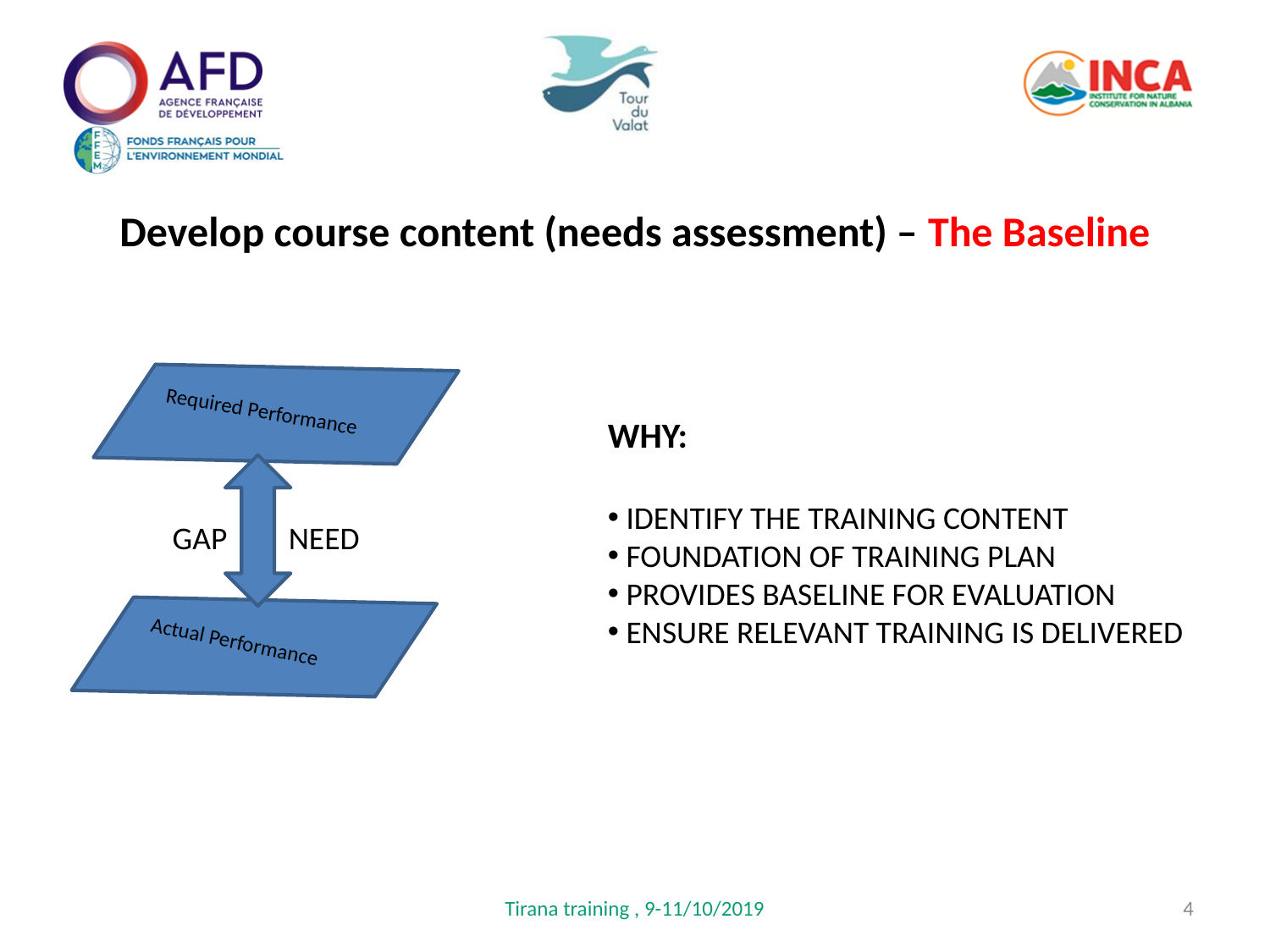

Develop course content (needs assessment) – The Baseline

Required Performance

Actual Performance
GAP
NEED
WHY:

 IDENTIFY THE TRAINING CONTENT
 FOUNDATION OF TRAINING PLAN
 PROVIDES BASELINE FOR EVALUATION
 ENSURE RELEVANT TRAINING IS DELIVERED

Tirana training , 9-11/10/2019
4